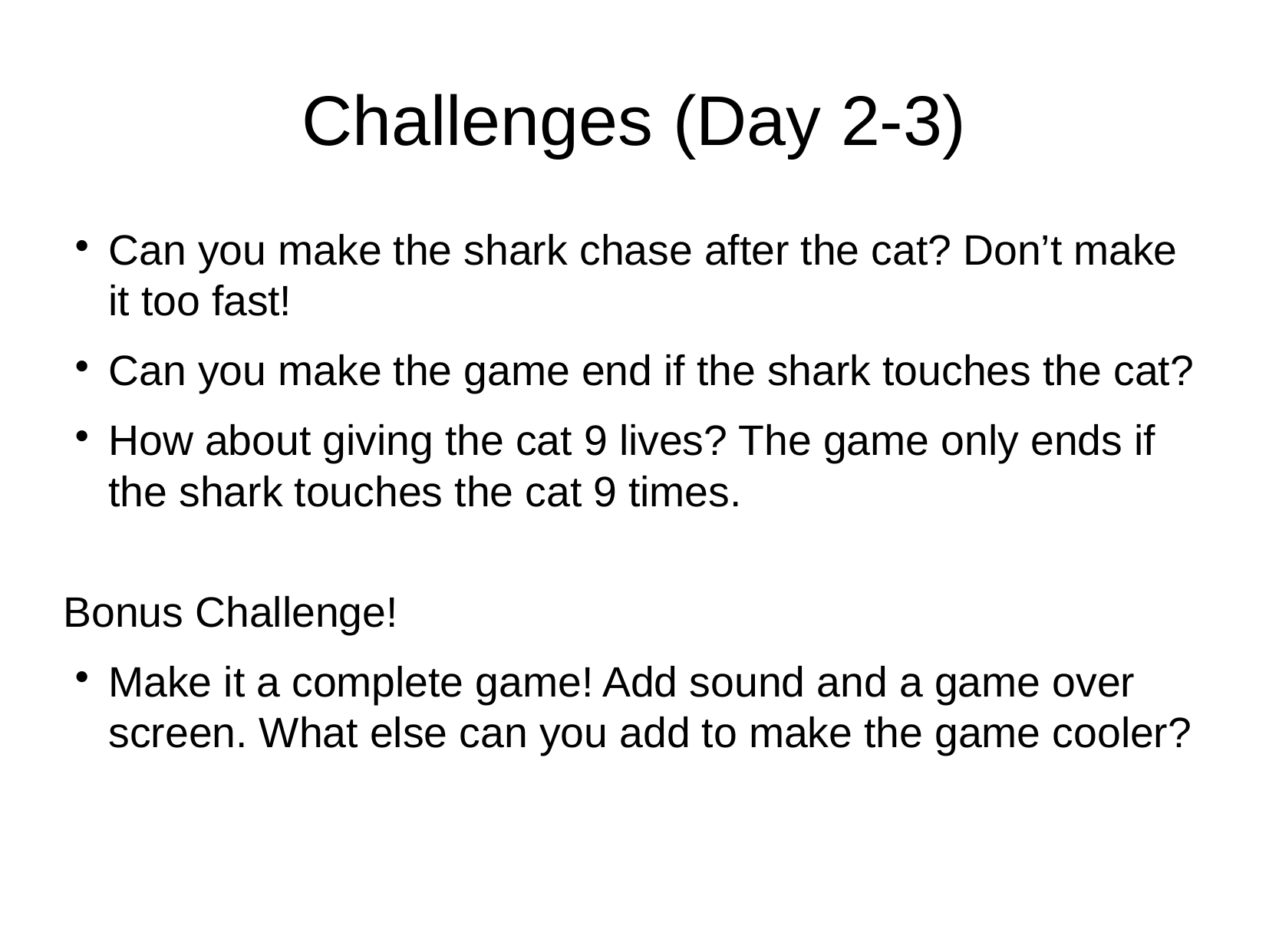

Challenges (Day 2-3)
Can you make the shark chase after the cat? Don’t make it too fast!
Can you make the game end if the shark touches the cat?
How about giving the cat 9 lives? The game only ends if the shark touches the cat 9 times.

Bonus Challenge!
Make it a complete game! Add sound and a game over screen. What else can you add to make the game cooler?